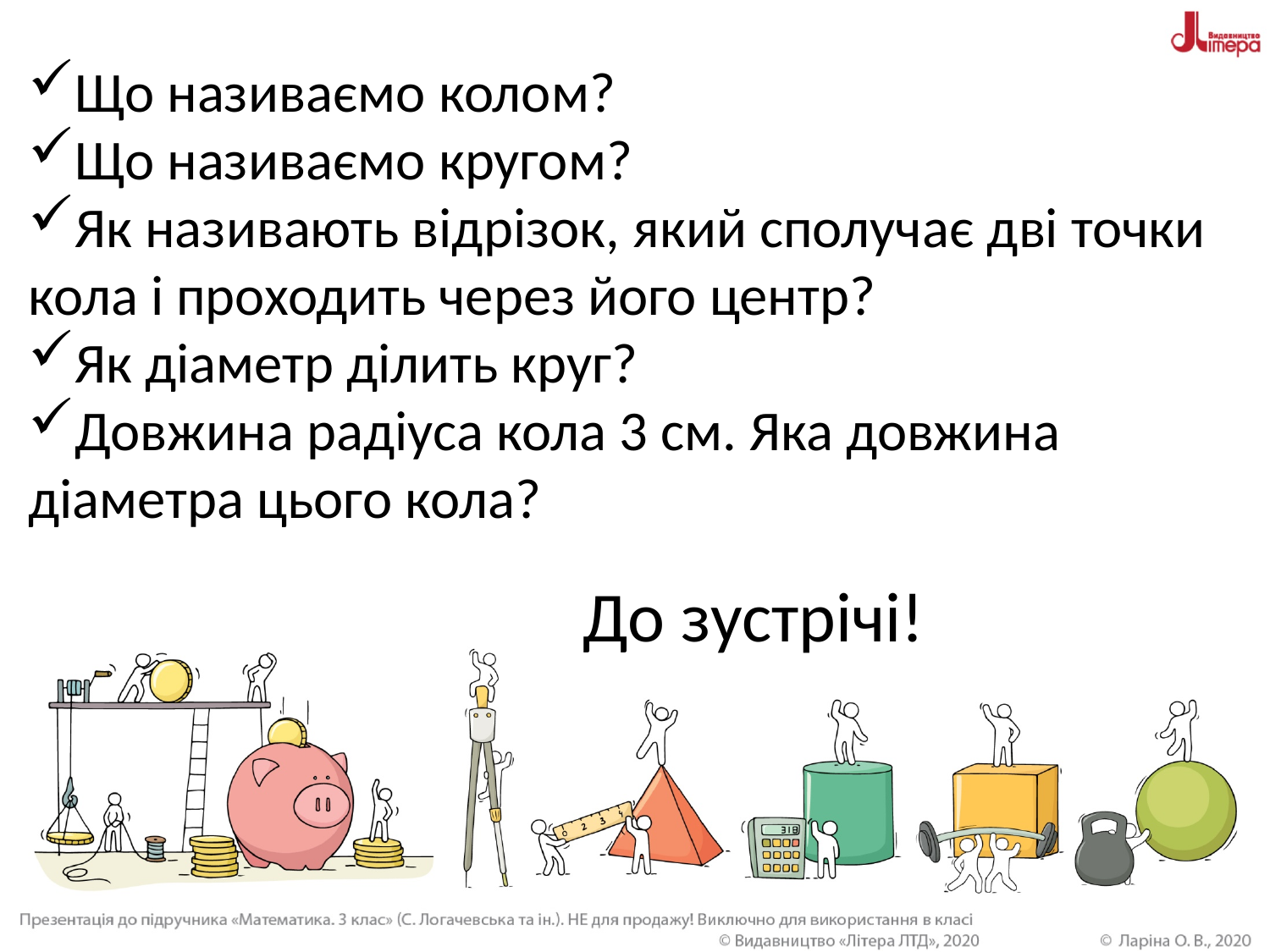

Що називаємо колом?
Що називаємо кругом?
Як називають відрізок, який сполучає дві точки кола і проходить через його центр?
Як діаметр ділить круг?
Довжина радіуса кола 3 см. Яка довжина діаметра цього кола?
До зустрічі!